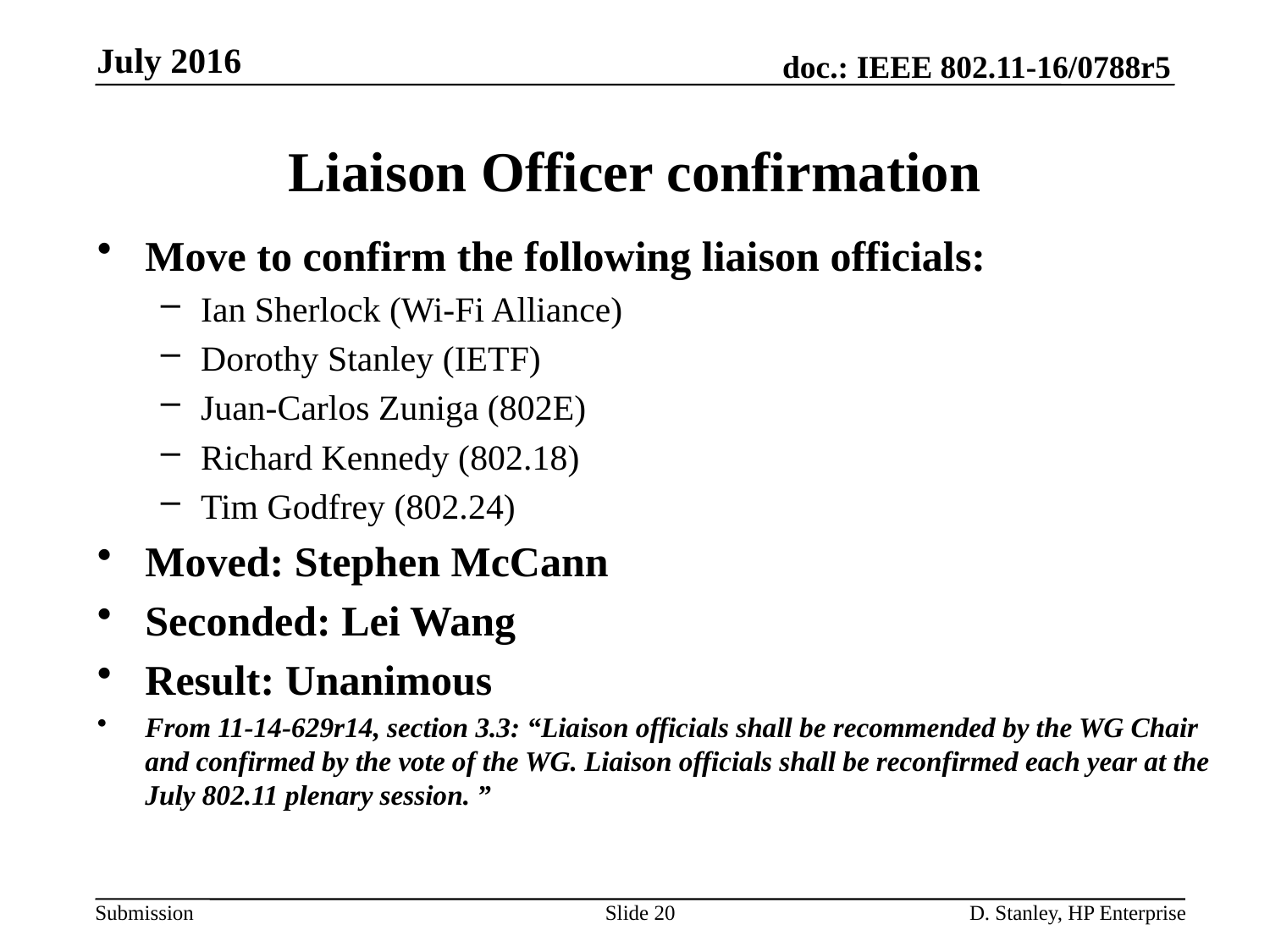

July 2016
# Liaison Officer confirmation
Move to confirm the following liaison officials:
Ian Sherlock (Wi-Fi Alliance)
Dorothy Stanley (IETF)
Juan-Carlos Zuniga (802E)
Richard Kennedy (802.18)
Tim Godfrey (802.24)
Moved: Stephen McCann
Seconded: Lei Wang
Result: Unanimous
From 11-14-629r14, section 3.3: “Liaison officials shall be recommended by the WG Chair and confirmed by the vote of the WG. Liaison officials shall be reconfirmed each year at the July 802.11 plenary session. ”

Slide 20
D. Stanley, HP Enterprise